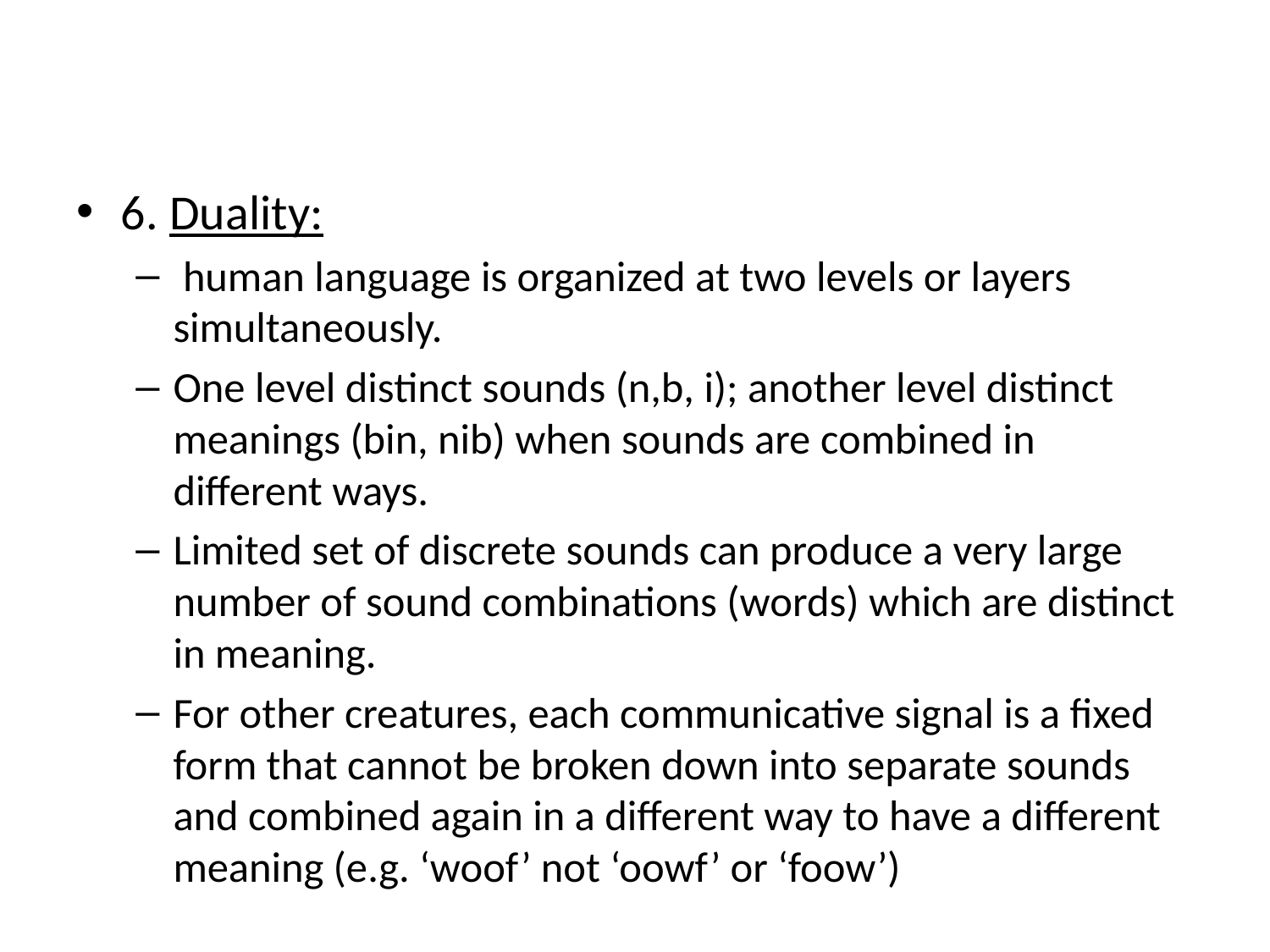

6. Duality:
 human language is organized at two levels or layers simultaneously.
One level distinct sounds (n,b, i); another level distinct meanings (bin, nib) when sounds are combined in different ways.
Limited set of discrete sounds can produce a very large number of sound combinations (words) which are distinct in meaning.
For other creatures, each communicative signal is a fixed form that cannot be broken down into separate sounds and combined again in a different way to have a different meaning (e.g. ‘woof’ not ‘oowf’ or ‘foow’)